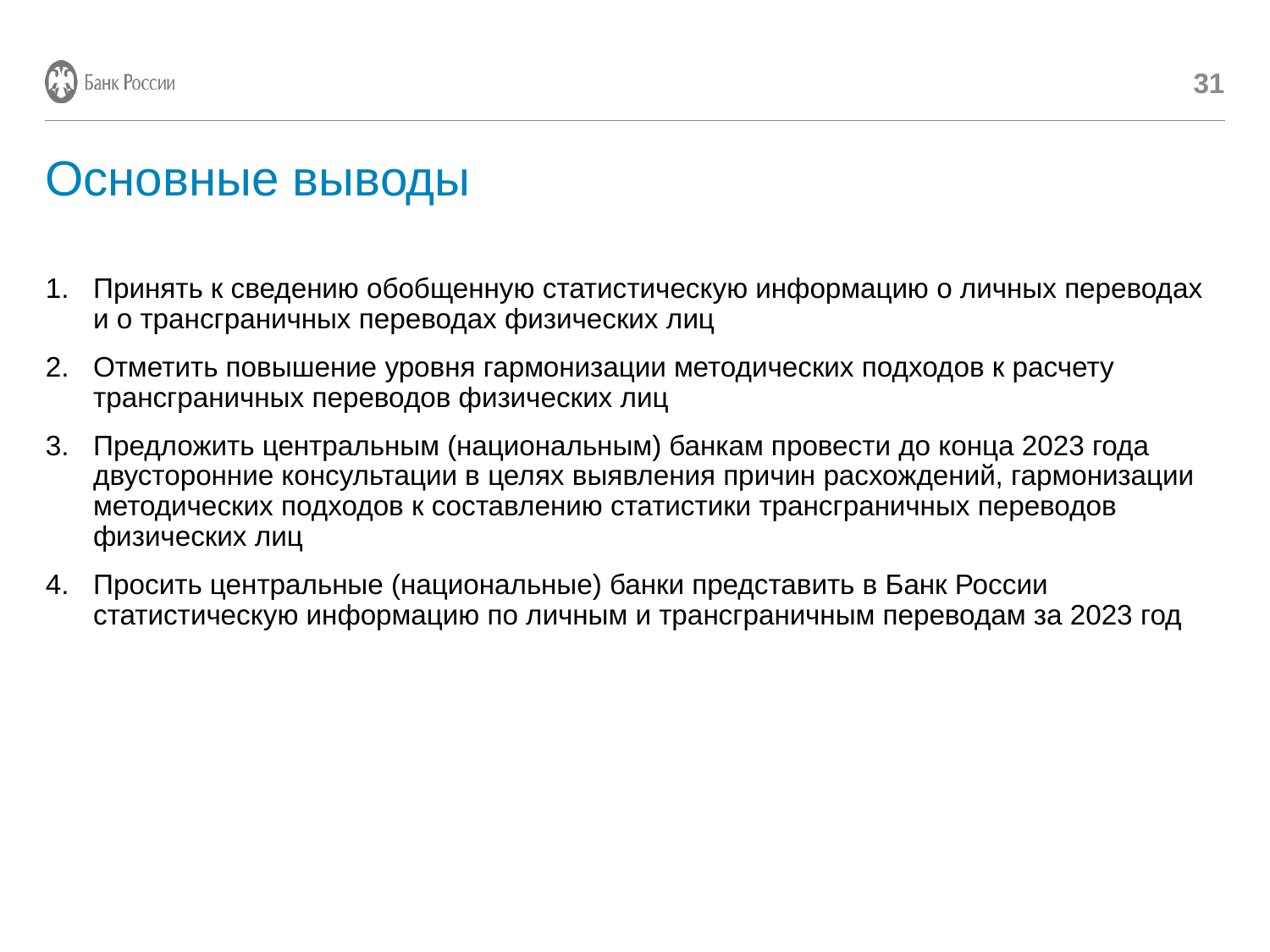

31

# Основные выводы
Принять к сведению обобщенную статистическую информацию о личных переводах и о трансграничных переводах физических лиц
Отметить повышение уровня гармонизации методических подходов к расчету трансграничных переводов физических лиц
Предложить центральным (национальным) банкам провести до конца 2023 года двусторонние консультации в целях выявления причин расхождений, гармонизации методических подходов к составлению статистики трансграничных переводов физических лиц
Просить центральные (национальные) банки представить в Банк России статистическую информацию по личным и трансграничным переводам за 2023 год